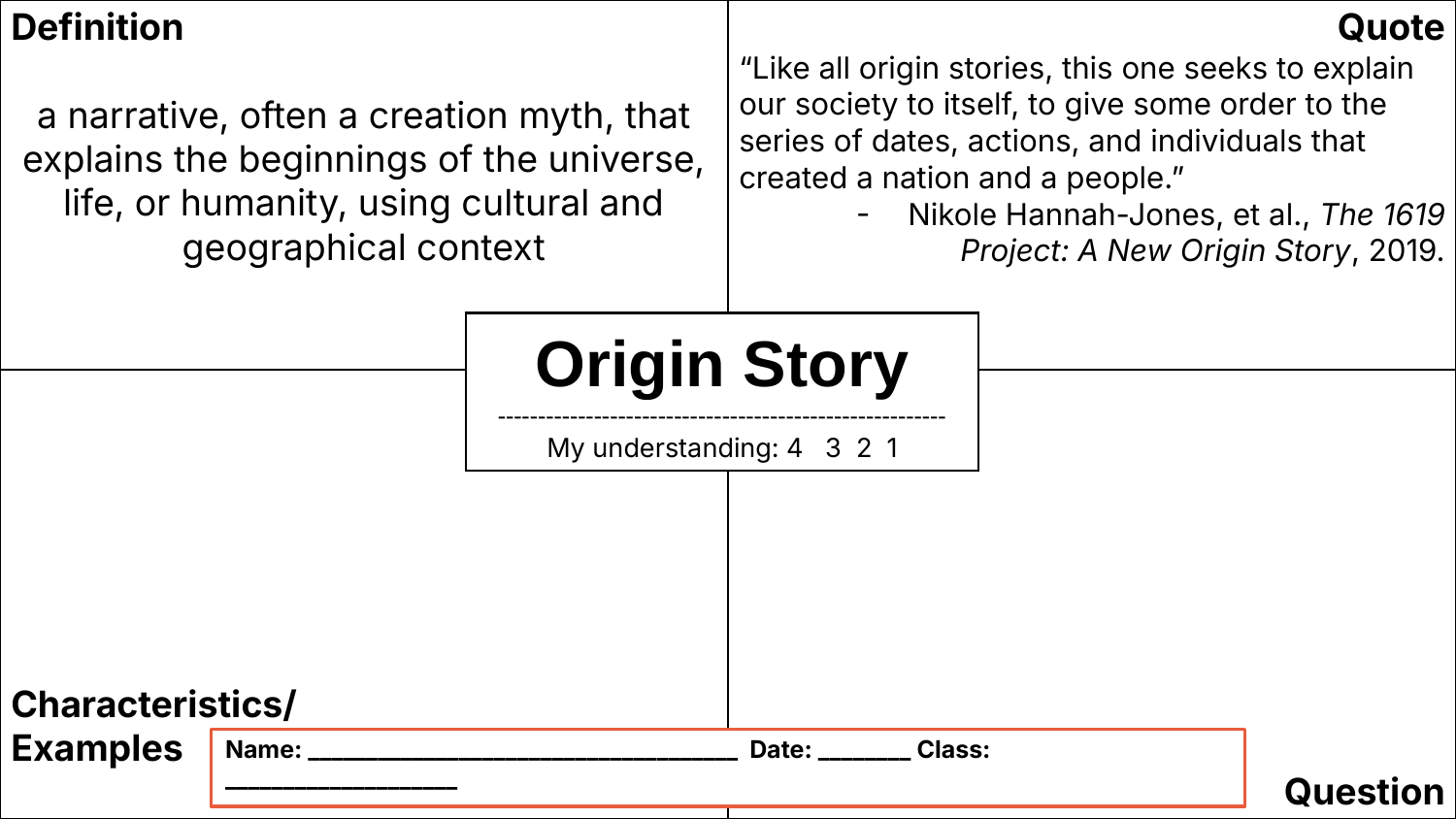

| Definition a narrative, often a creation myth, that explains the beginnings of the universe, life, or humanity, using cultural and geographical context | Quote “Like all origin stories, this one seeks to explain our society to itself, to give some order to the series of dates, actions, and individuals that created a nation and a people.” Nikole Hannah-Jones, et al., The 1619 Project: A New Origin Story, 2019. |
| --- | --- |
| Characteristics/ Examples | Question |
Origin Story
--------------------------------------------------------
My understanding: 4   3  2  1
Name: _____________________________________  Date: ________ Class: ____________________